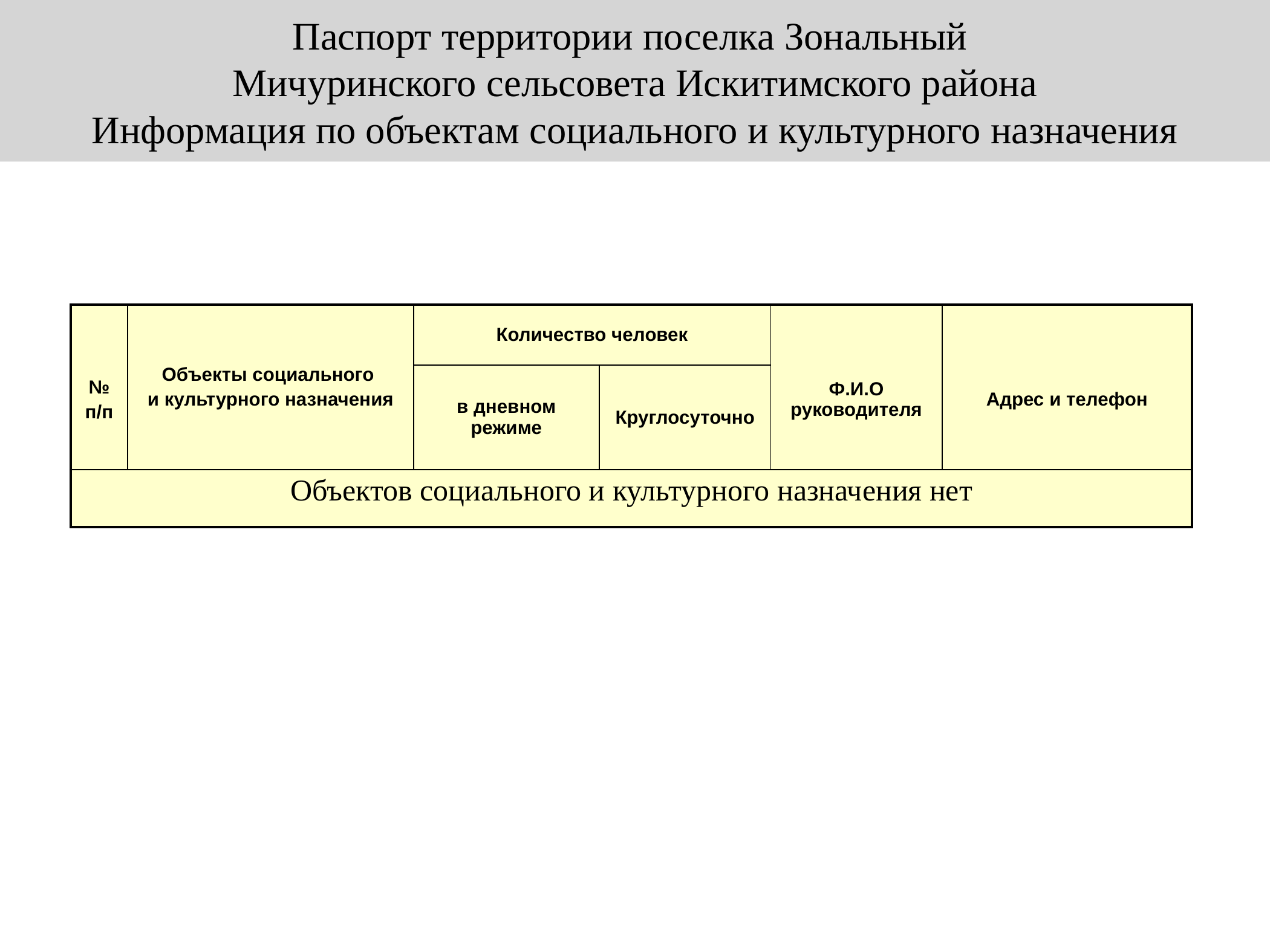

Паспорт территории поселка Зональный
Мичуринского сельсовета Искитимского района
Информация по объектам социального и культурного назначения
| № п/п | Объекты социального и культурного назначения | Количество человек |  | Ф.И.О руководителя | Адрес и телефон |
| --- | --- | --- | --- | --- | --- |
|  |  | в дневном режиме | Круглосуточно |  |  |
| Объектов социального и культурного назначения нет |  |  |  |  |  |